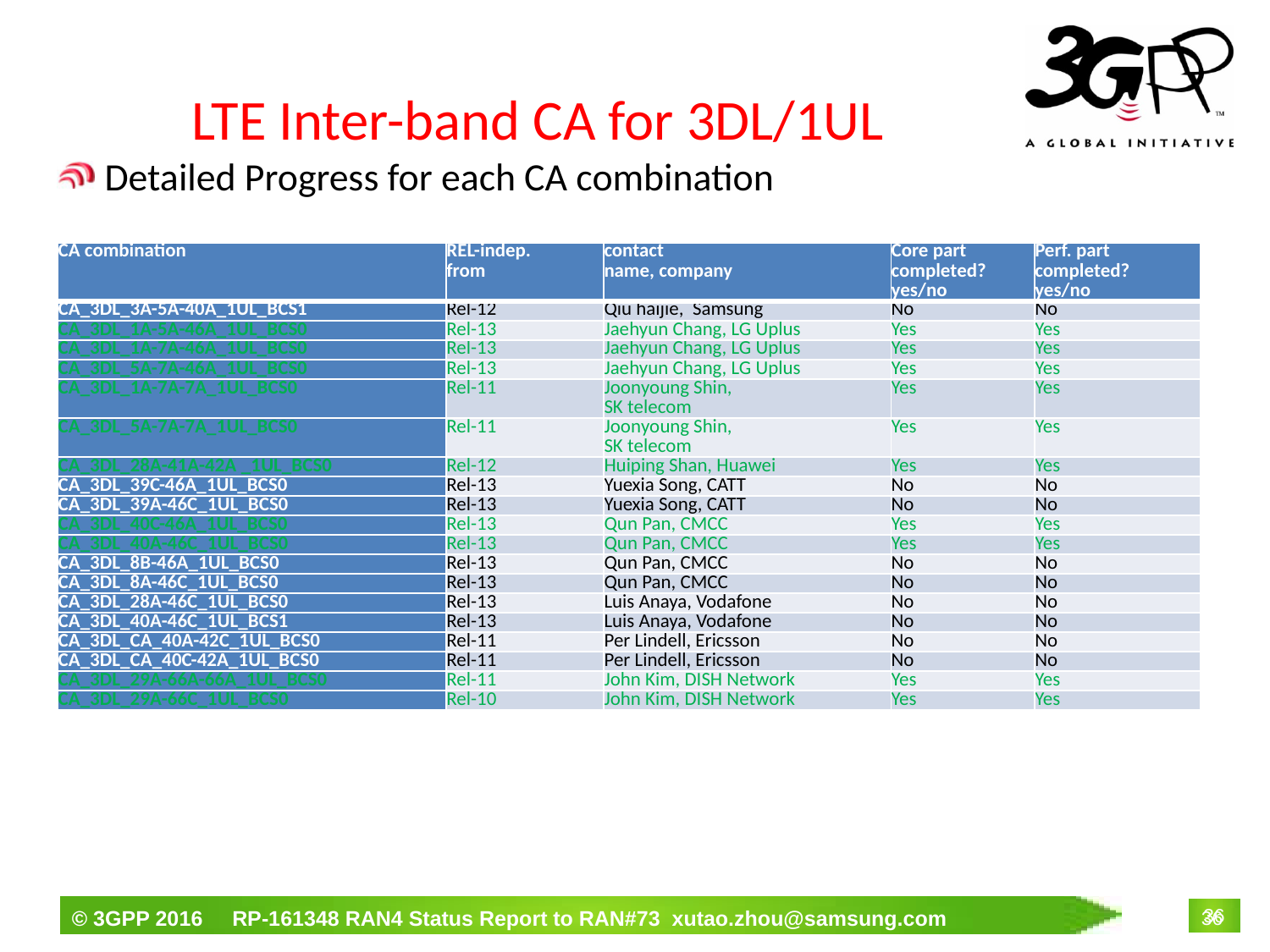

# LTE Inter-band CA for 3DL/1UL
Detailed Progress for each CA combination

| CA combination | REL-indep. from | contact name, company | Core part completed? yes/no | Perf. part completed? yes/no |
| --- | --- | --- | --- | --- |
| CA\_3DL\_3A-5A-40A\_1UL\_BCS1 | Rel-12 | Qiu haijie, Samsung | No | No |
| CA\_3DL\_1A-5A-46A\_1UL\_BCS0 | Rel-13 | Jaehyun Chang, LG Uplus | Yes | Yes |
| CA\_3DL\_1A-7A-46A\_1UL\_BCS0 | Rel-13 | Jaehyun Chang, LG Uplus | Yes | Yes |
| CA\_3DL\_5A-7A-46A\_1UL\_BCS0 | Rel-13 | Jaehyun Chang, LG Uplus | Yes | Yes |
| CA\_3DL\_1A-7A-7A\_1UL\_BCS0 | Rel-11 | Joonyoung Shin, SK telecom | Yes | Yes |
| CA\_3DL\_5A-7A-7A\_1UL\_BCS0 | Rel-11 | Joonyoung Shin, SK telecom | Yes | Yes |
| CA\_3DL\_28A-41A-42A \_1UL\_BCS0 | Rel-12 | Huiping Shan, Huawei | Yes | Yes |
| CA\_3DL\_39C-46A\_1UL\_BCS0 | Rel-13 | Yuexia Song, CATT | No | No |
| CA\_3DL\_39A-46C\_1UL\_BCS0 | Rel-13 | Yuexia Song, CATT | No | No |
| CA\_3DL\_40C-46A\_1UL\_BCS0 | Rel-13 | Qun Pan, CMCC | Yes | Yes |
| CA\_3DL\_40A-46C\_1UL\_BCS0 | Rel-13 | Qun Pan, CMCC | Yes | Yes |
| CA\_3DL\_8B-46A\_1UL\_BCS0 | Rel-13 | Qun Pan, CMCC | No | No |
| CA\_3DL\_8A-46C\_1UL\_BCS0 | Rel-13 | Qun Pan, CMCC | No | No |
| CA\_3DL\_28A-46C\_1UL\_BCS0 | Rel-13 | Luis Anaya, Vodafone | No | No |
| CA\_3DL\_40A-46C\_1UL\_BCS1 | Rel-13 | Luis Anaya, Vodafone | No | No |
| CA\_3DL\_CA\_40A-42C\_1UL\_BCS0 | Rel-11 | Per Lindell, Ericsson | No | No |
| CA\_3DL\_CA\_40C-42A\_1UL\_BCS0 | Rel-11 | Per Lindell, Ericsson | No | No |
| CA\_3DL\_29A-66A-66A\_1UL\_BCS0 | Rel-11 | John Kim, DISH Network | Yes | Yes |
| CA\_3DL\_29A-66C\_1UL\_BCS0 | Rel-10 | John Kim, DISH Network | Yes | Yes |
36